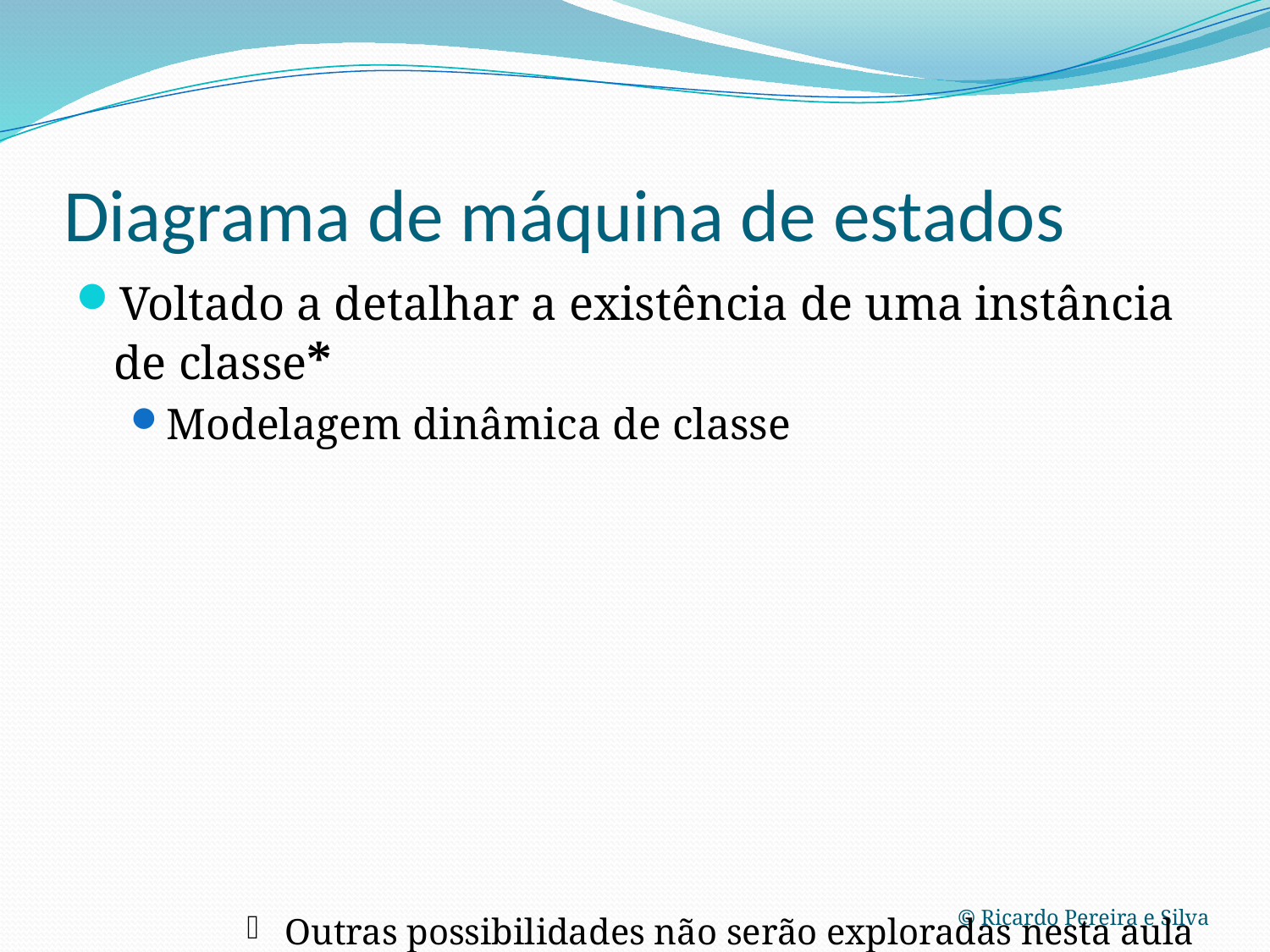

# Diagrama de máquina de estados
Voltado a detalhar a existência de uma instância de classe*
Modelagem dinâmica de classe

Outras possibilidades não serão exploradas nesta aula
© Ricardo Pereira e Silva